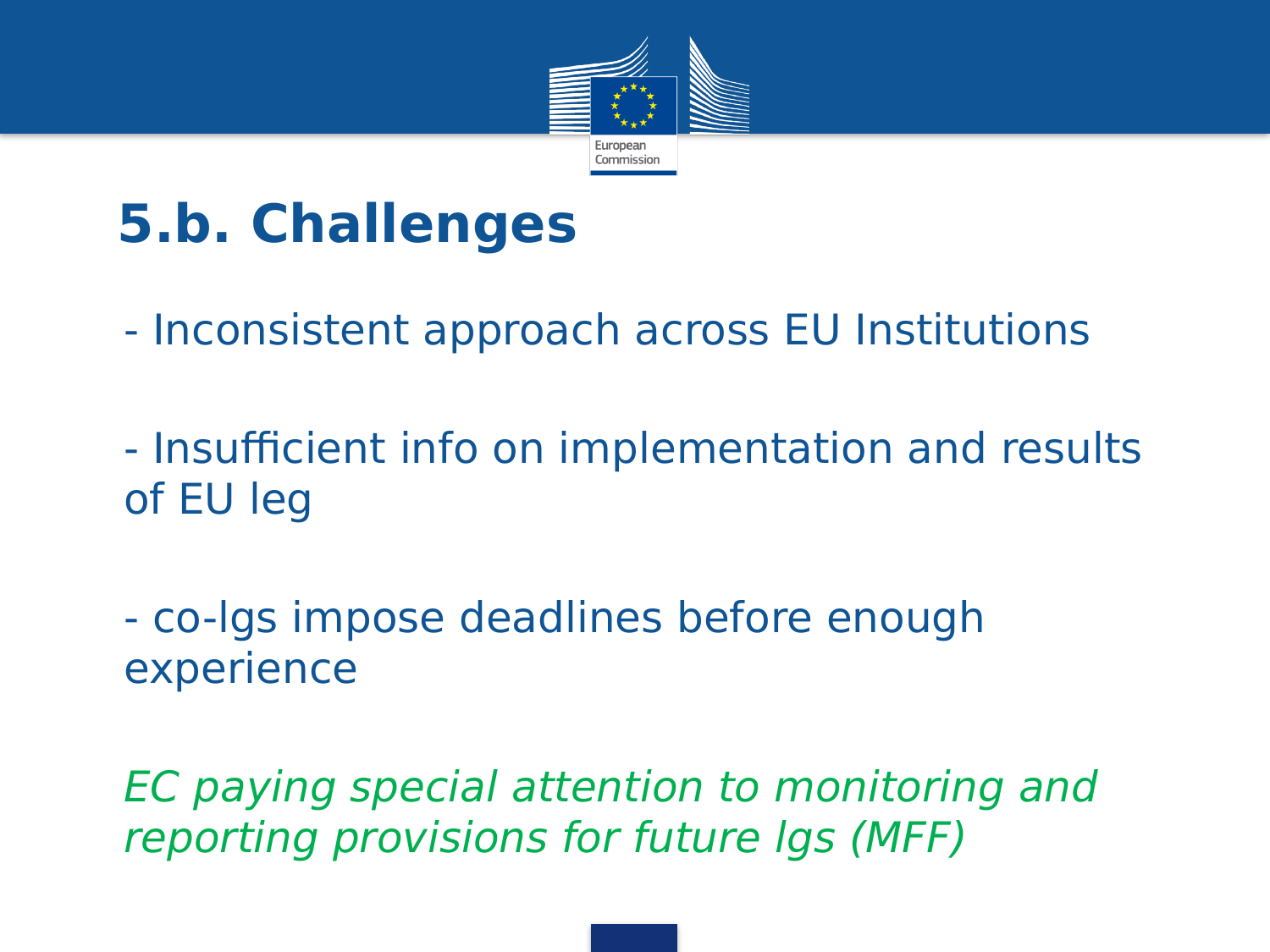

# 5.b. Challenges
- Inconsistent approach across EU Institutions

- Insufficient info on implementation and results of EU leg

- co-lgs impose deadlines before enough experience

EC paying special attention to monitoring and reporting provisions for future lgs (MFF)